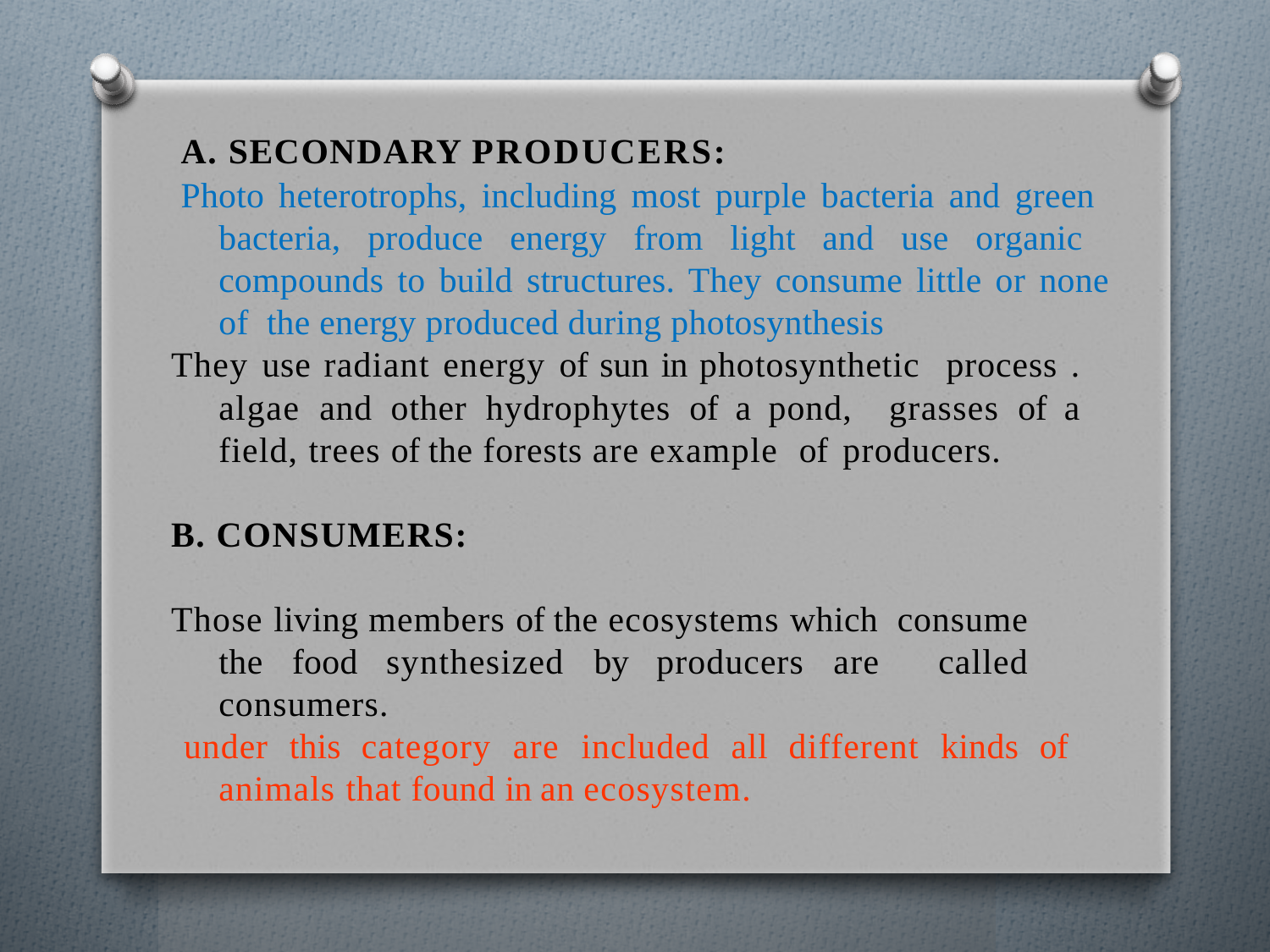

A. SECONDARY PRODUCERS:
Photo heterotrophs, including most purple bacteria and green  bacteria, produce energy from light and use organic  compounds to build structures. They consume little or none of  the energy produced during photosynthesis
They use radiant energy of sun in photosynthetic  process . algae and other hydrophytes of a pond,  grasses of a field, trees of the forests are example  of producers.

B. CONSUMERS:
Those living members of the ecosystems which  consume the food synthesized by producers are  called consumers.
under this category are included all different kinds of  animals that found in an ecosystem.